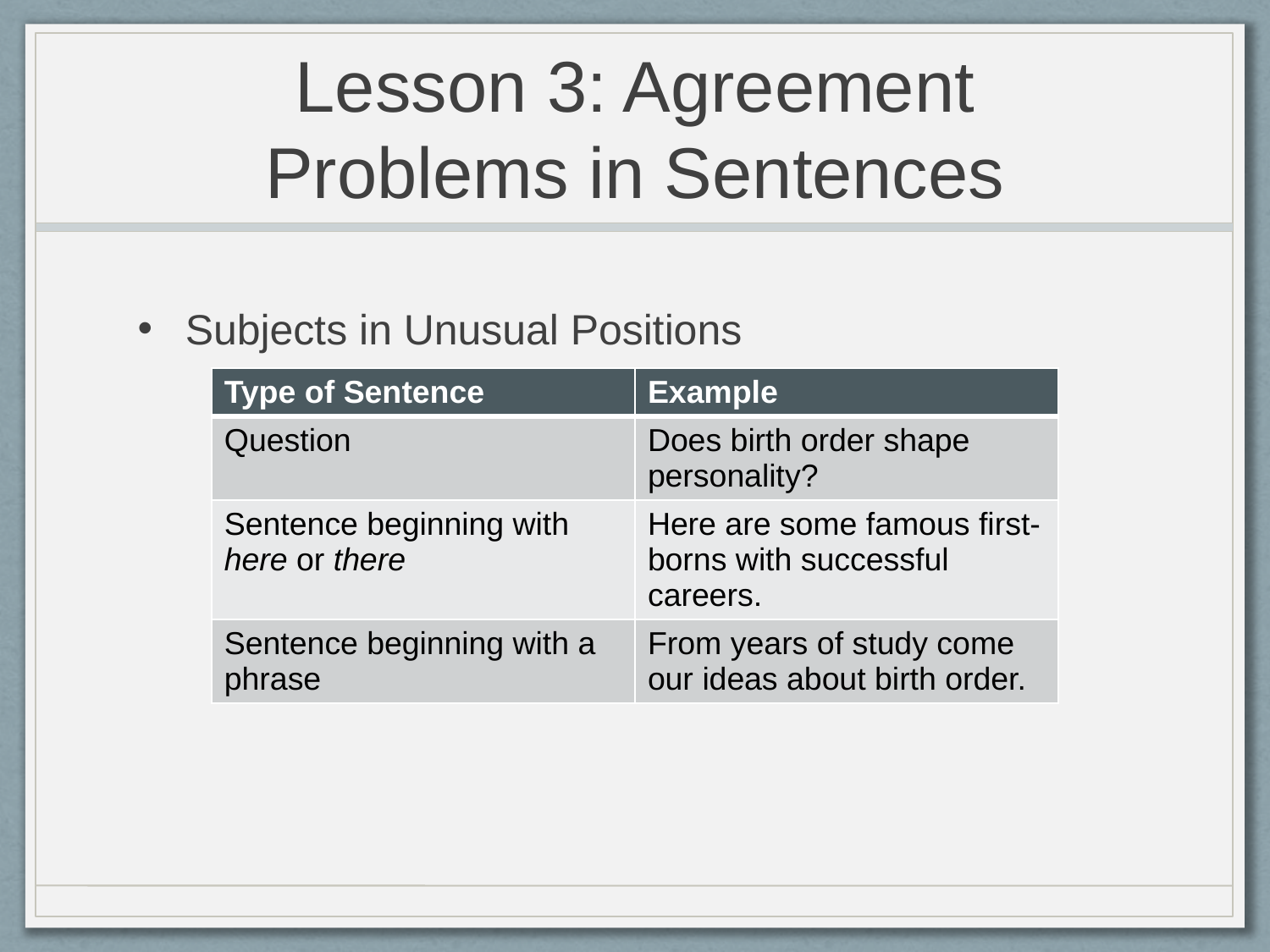

# Lesson 3: Agreement Problems in Sentences
Subjects in Unusual Positions

| Type of Sentence | Example |
| --- | --- |
| Question | Does birth order shape personality? |
| Sentence beginning with here or there | Here are some famous first-borns with successful careers. |
| Sentence beginning with a phrase | From years of study come our ideas about birth order. |